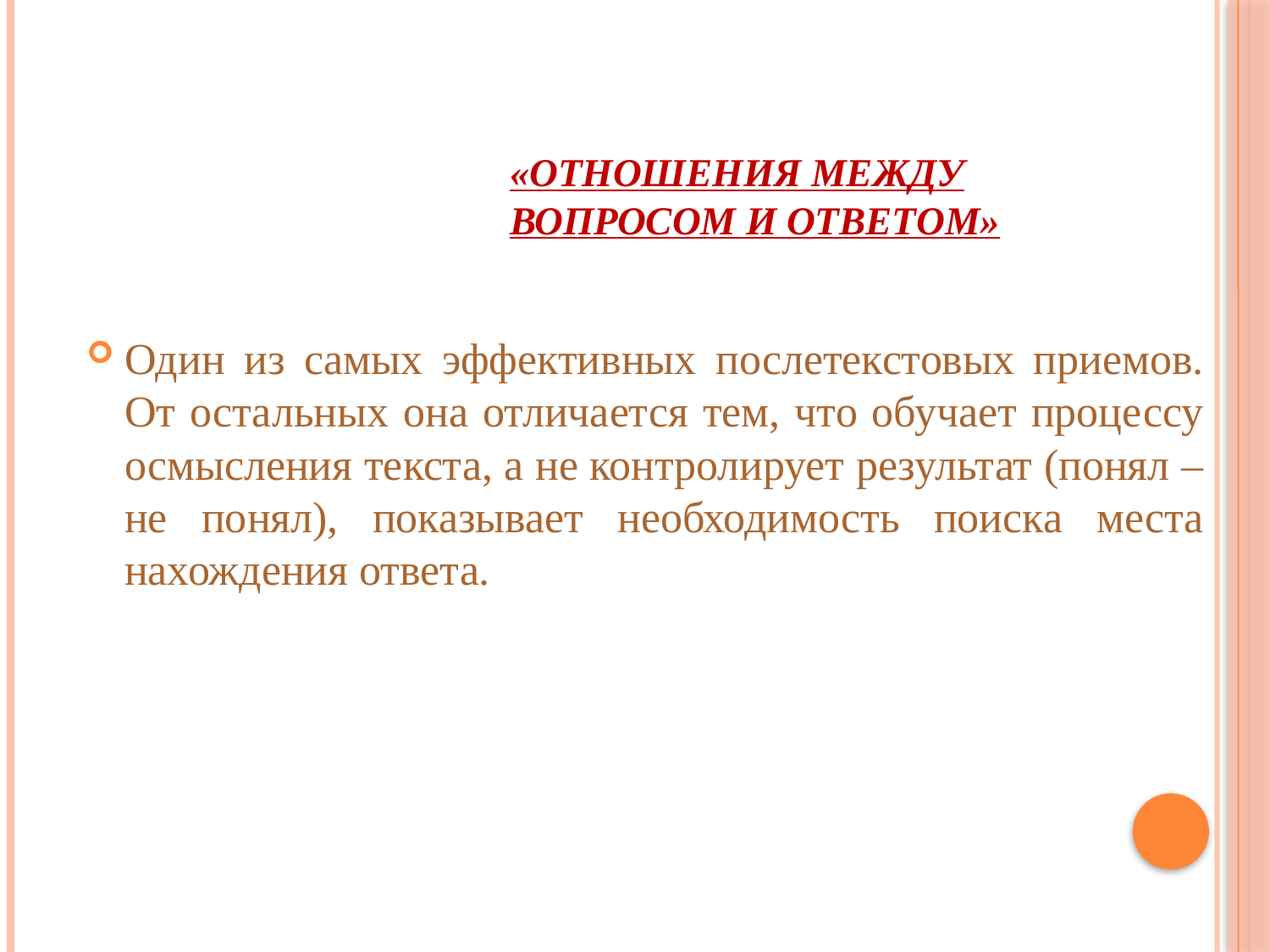

# «Отношения между вопросом и ответом»
Один из самых эффективных послетекстовых приемов. От остальных она отличается тем, что обучает процессу осмысления текста, а не контролирует результат (понял – не понял), показывает необходимость поиска места нахождения ответа.